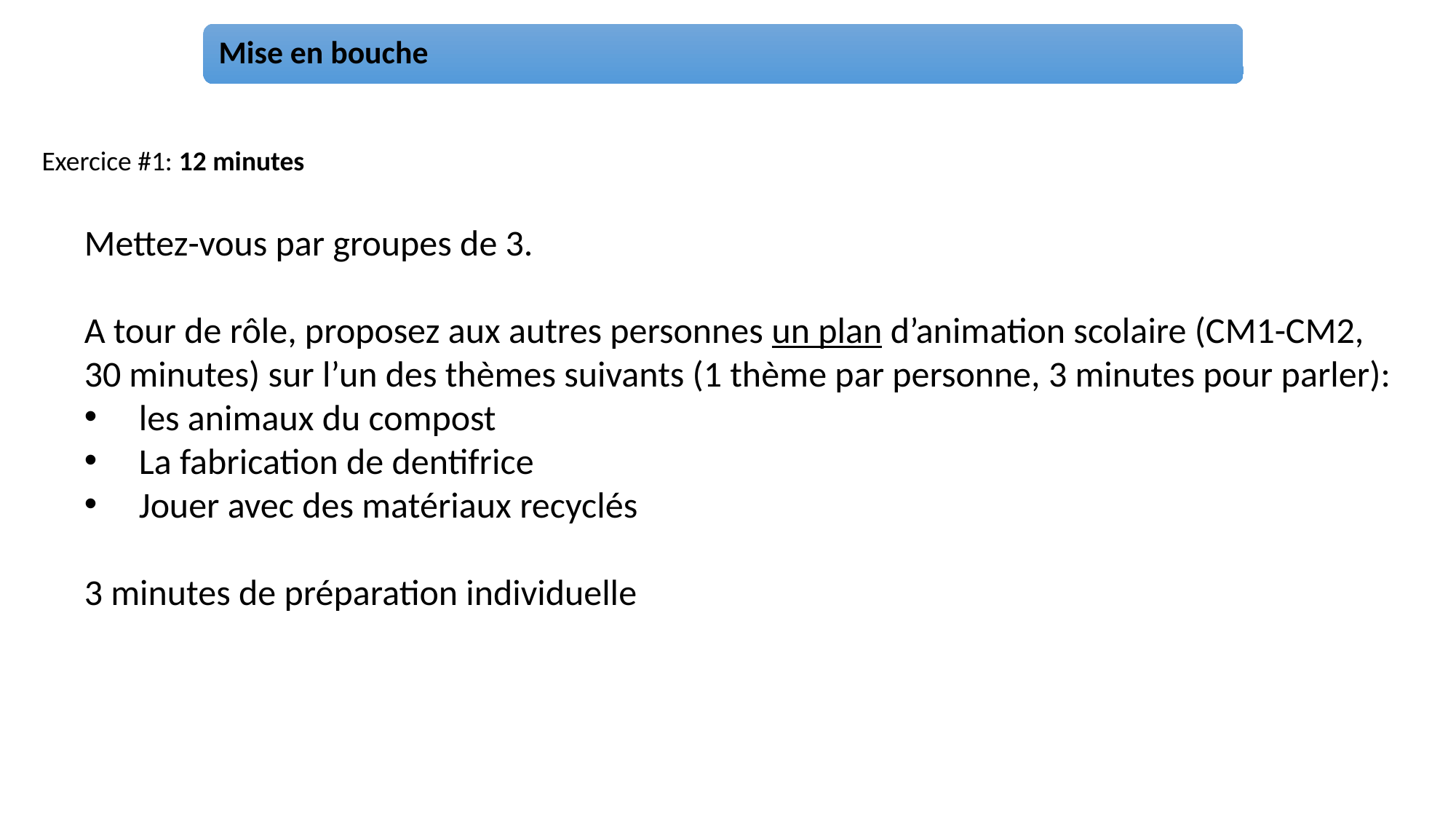

Mise en bouche
Exercice #1: 12 minutes

Mettez-vous par groupes de 3.

A tour de rôle, proposez aux autres personnes un plan d’animation scolaire (CM1-CM2, 30 minutes) sur l’un des thèmes suivants (1 thème par personne, 3 minutes pour parler):
les animaux du compost
La fabrication de dentifrice
Jouer avec des matériaux recyclés

3 minutes de préparation individuelle